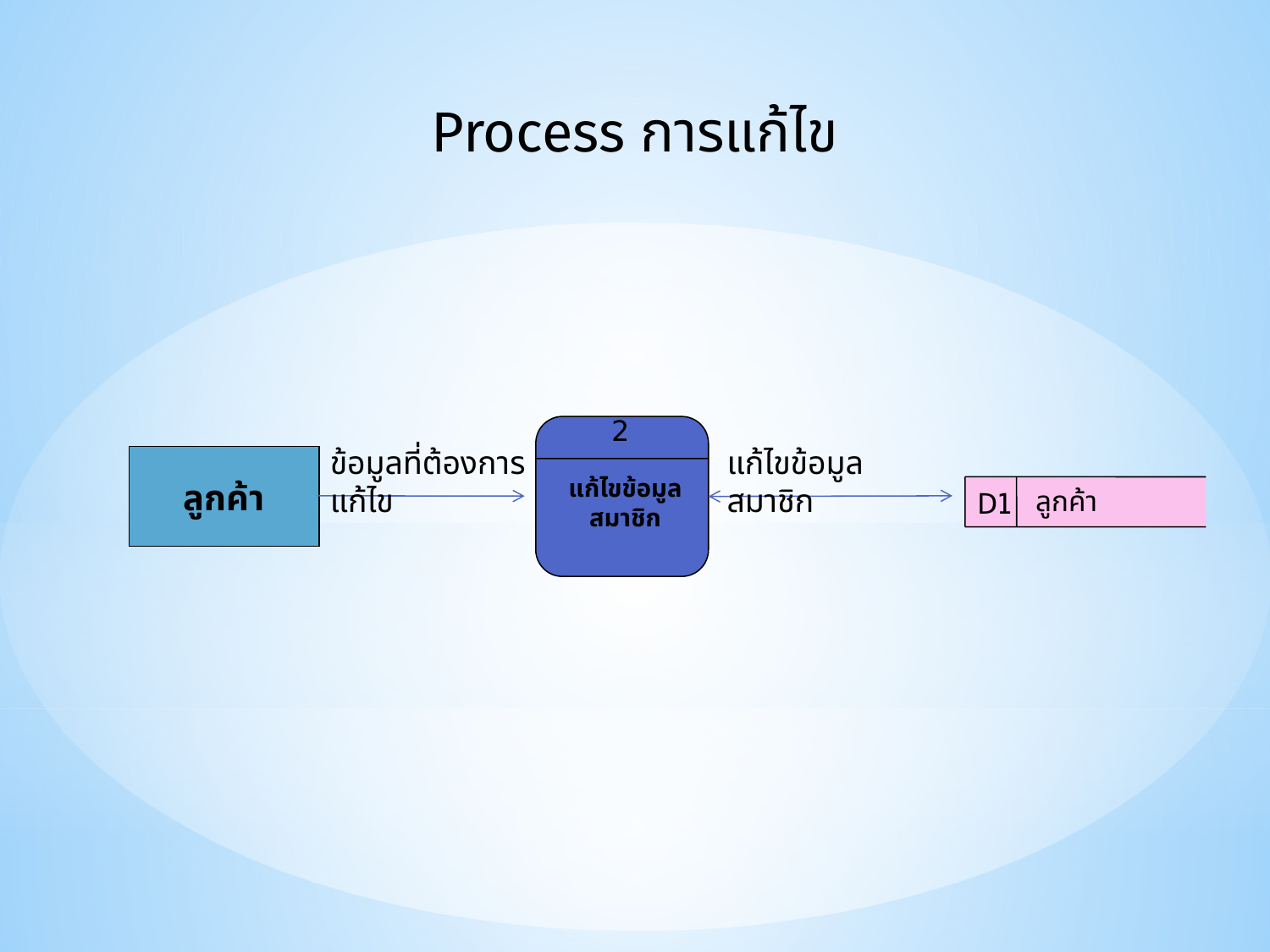

Process การแก้ไข
2

แก้ไขข้อมูล
สมาชิก
ข้อมูลที่ต้องการแก้ไข
แก้ไขข้อมูลสมาชิก
ลูกค้า

ลูกค้า
D1